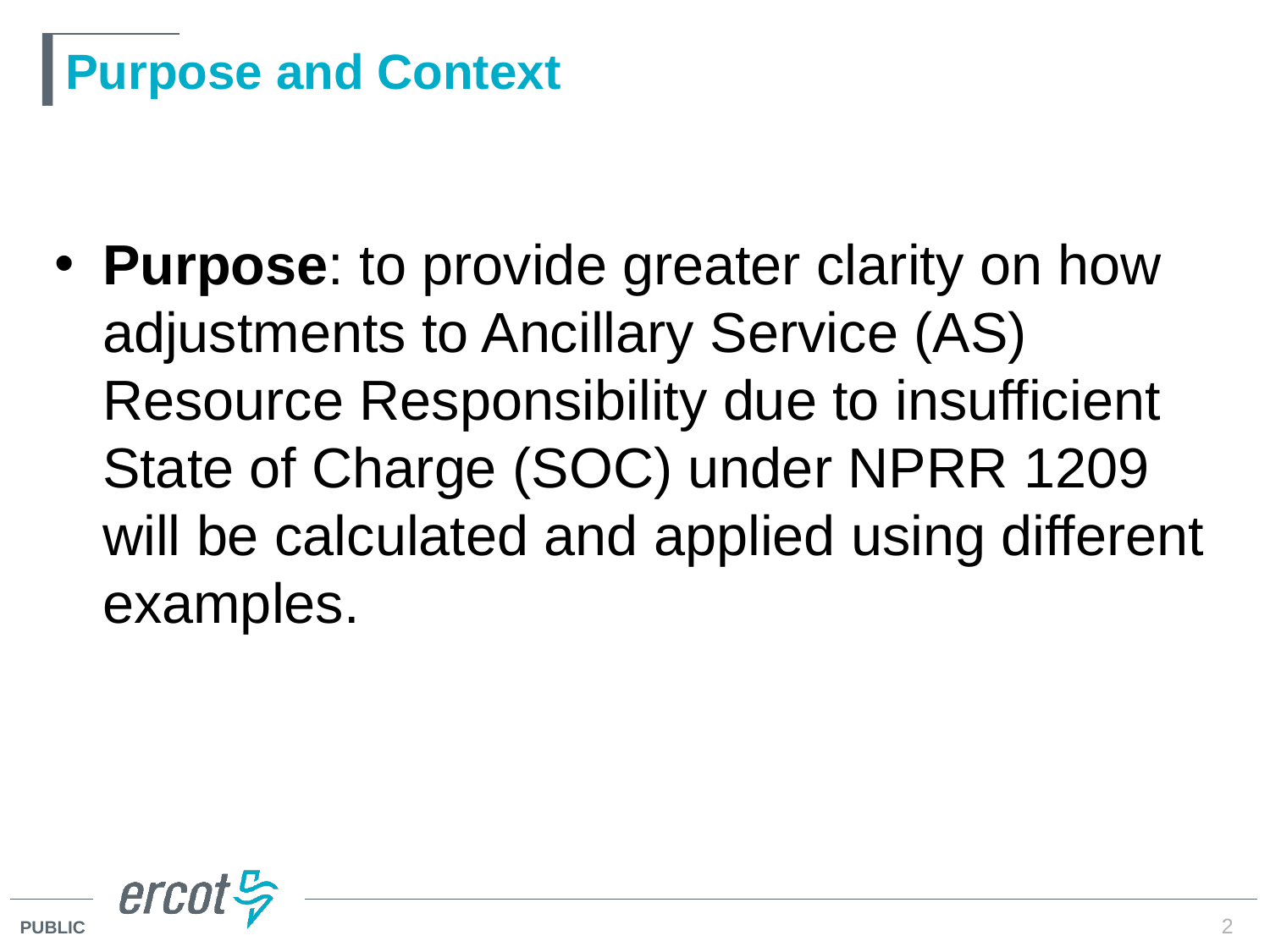

# Purpose and Context
Purpose: to provide greater clarity on how adjustments to Ancillary Service (AS) Resource Responsibility due to insufficient State of Charge (SOC) under NPRR 1209 will be calculated and applied using different examples.

2